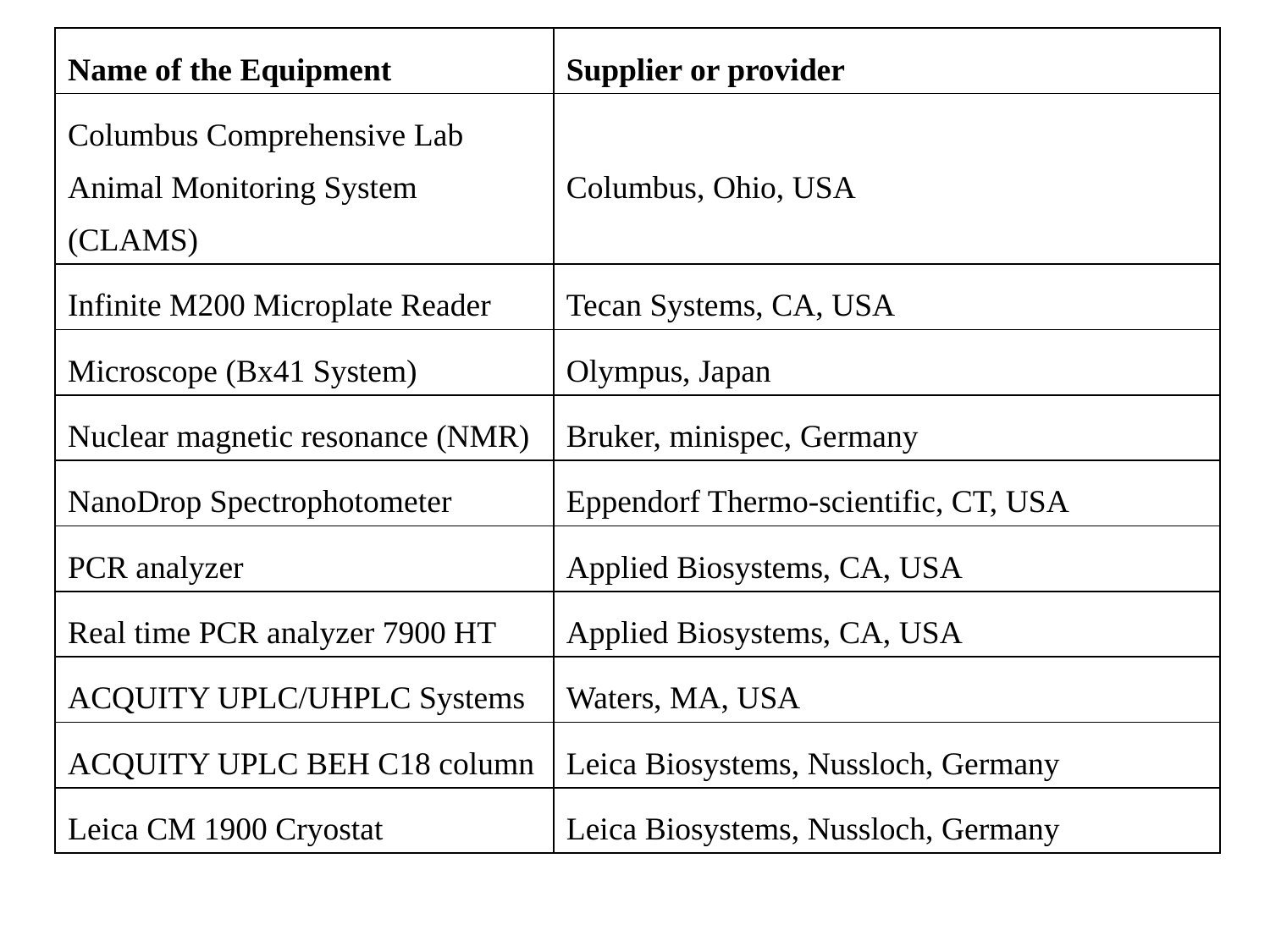

| Name of the Equipment | Supplier or provider |
| --- | --- |
| Columbus Comprehensive Lab Animal Monitoring System (CLAMS) | Columbus, Ohio, USA |
| Infinite M200 Microplate Reader | Tecan Systems, CA, USA |
| Microscope (Bx41 System) | Olympus, Japan |
| Nuclear magnetic resonance (NMR) | Bruker, minispec, Germany |
| NanoDrop Spectrophotometer | Eppendorf Thermo-scientific, CT, USA |
| PCR analyzer | Applied Biosystems, CA, USA |
| Real time PCR analyzer 7900 HT | Applied Biosystems, CA, USA |
| ACQUITY UPLC/UHPLC Systems | Waters, MA, USA |
| ACQUITY UPLC BEH C18 column | Leica Biosystems, Nussloch, Germany |
| Leica CM 1900 Cryostat | Leica Biosystems, Nussloch, Germany |